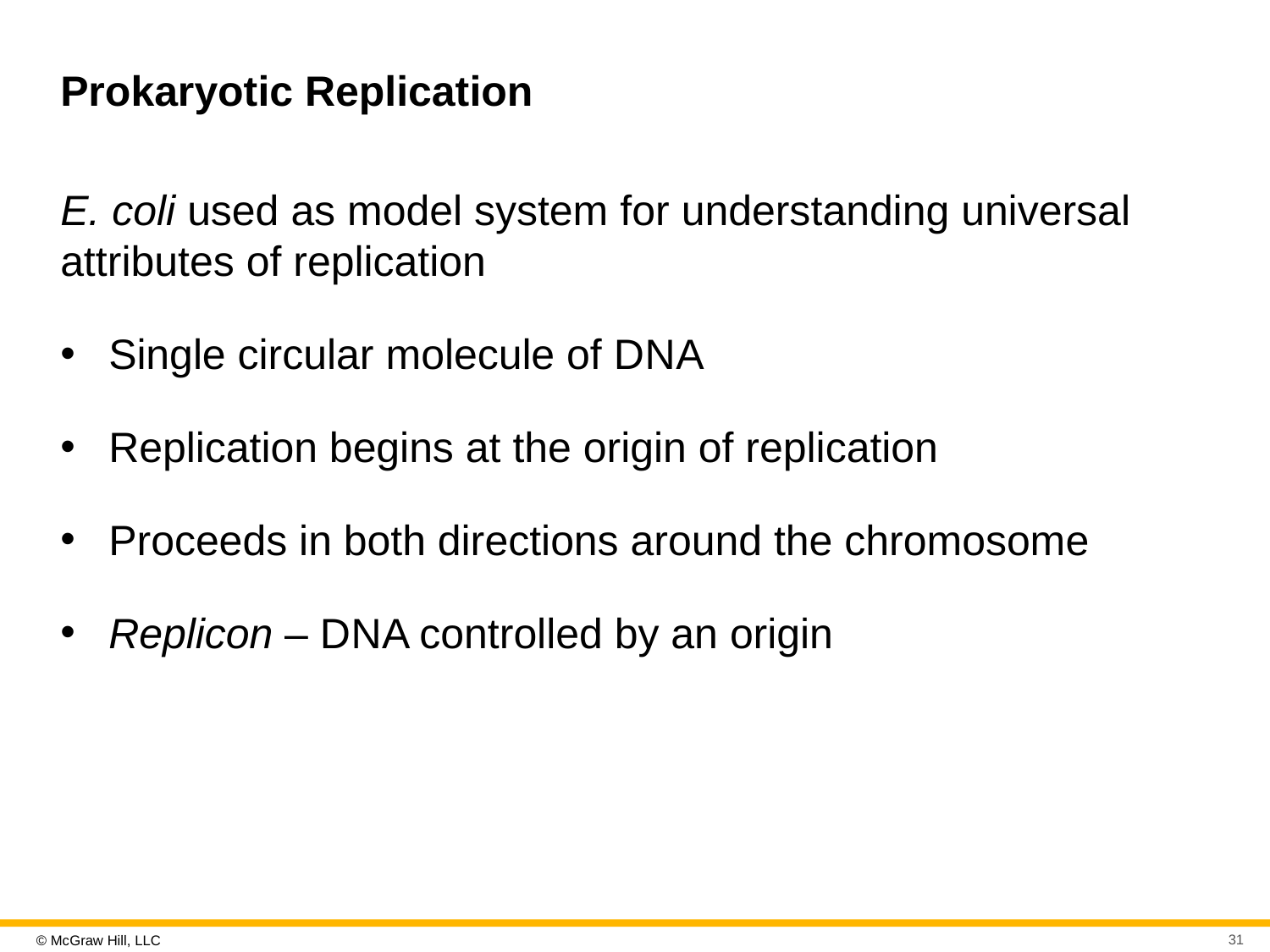

# Prokaryotic Replication
E. coli used as model system for understanding universal attributes of replication
Single circular molecule of D N A
Replication begins at the origin of replication
Proceeds in both directions around the chromosome
Replicon – D N A controlled by an origin
31